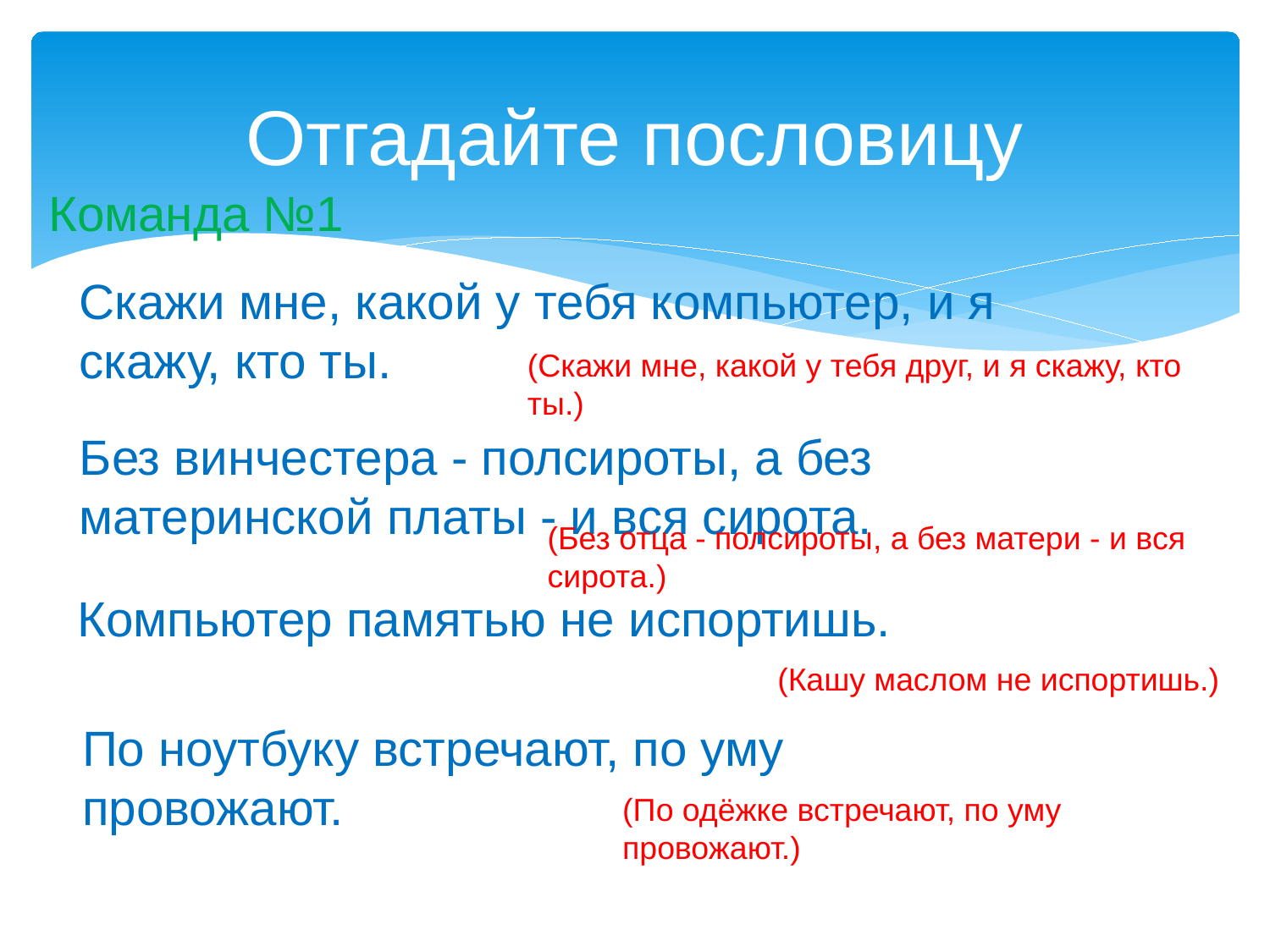

# Отгадайте пословицу
Команда №1
Скажи мне, какой у тебя компьютер, и я скажу, кто ты.
(Скажи мне, какой у тебя друг, и я скажу, кто ты.)
Без винчестера - полсироты, а без материнской платы - и вся сирота.
(Без отца - полсироты, а без матери - и вся сирота.)
Компьютер памятью не испортишь.
(Кашу маслом не испортишь.)
По ноутбуку встречают, по уму провожают.
(По одёжке встречают, по уму провожают.)